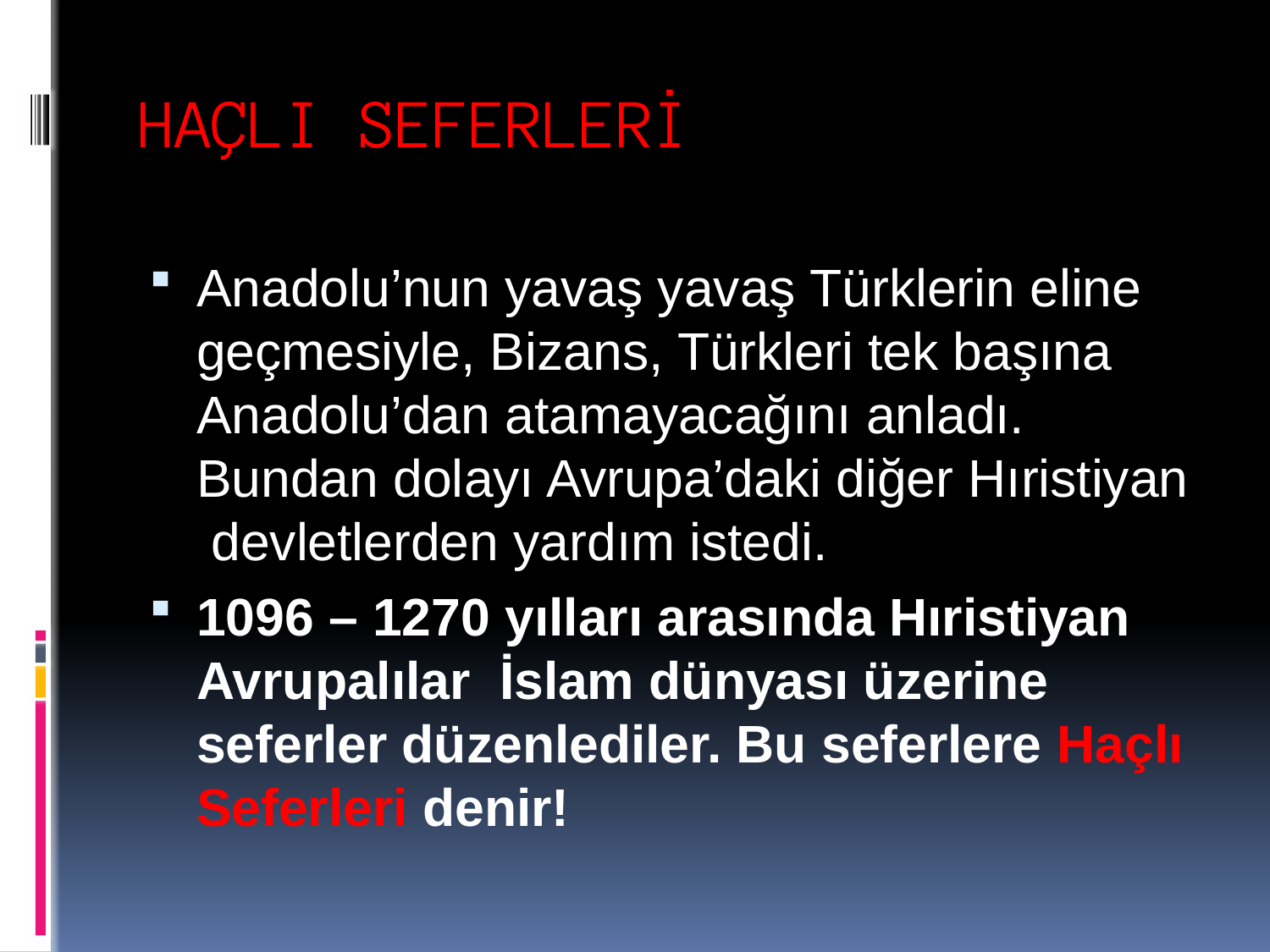

# HAÇLI SEFERLERİ
Anadolu’nun yavaş yavaş Türklerin eline geçmesiyle, Bizans, Türkleri tek başına  Anadolu’dan atamayacağını anladı. Bundan dolayı Avrupa’daki diğer Hıristiyan  devletlerden yardım istedi.
1096 – 1270 yılları arasında Hıristiyan Avrupalılar  İslam dünyası üzerine seferler düzenlediler. Bu seferlere Haçlı Seferleri denir!